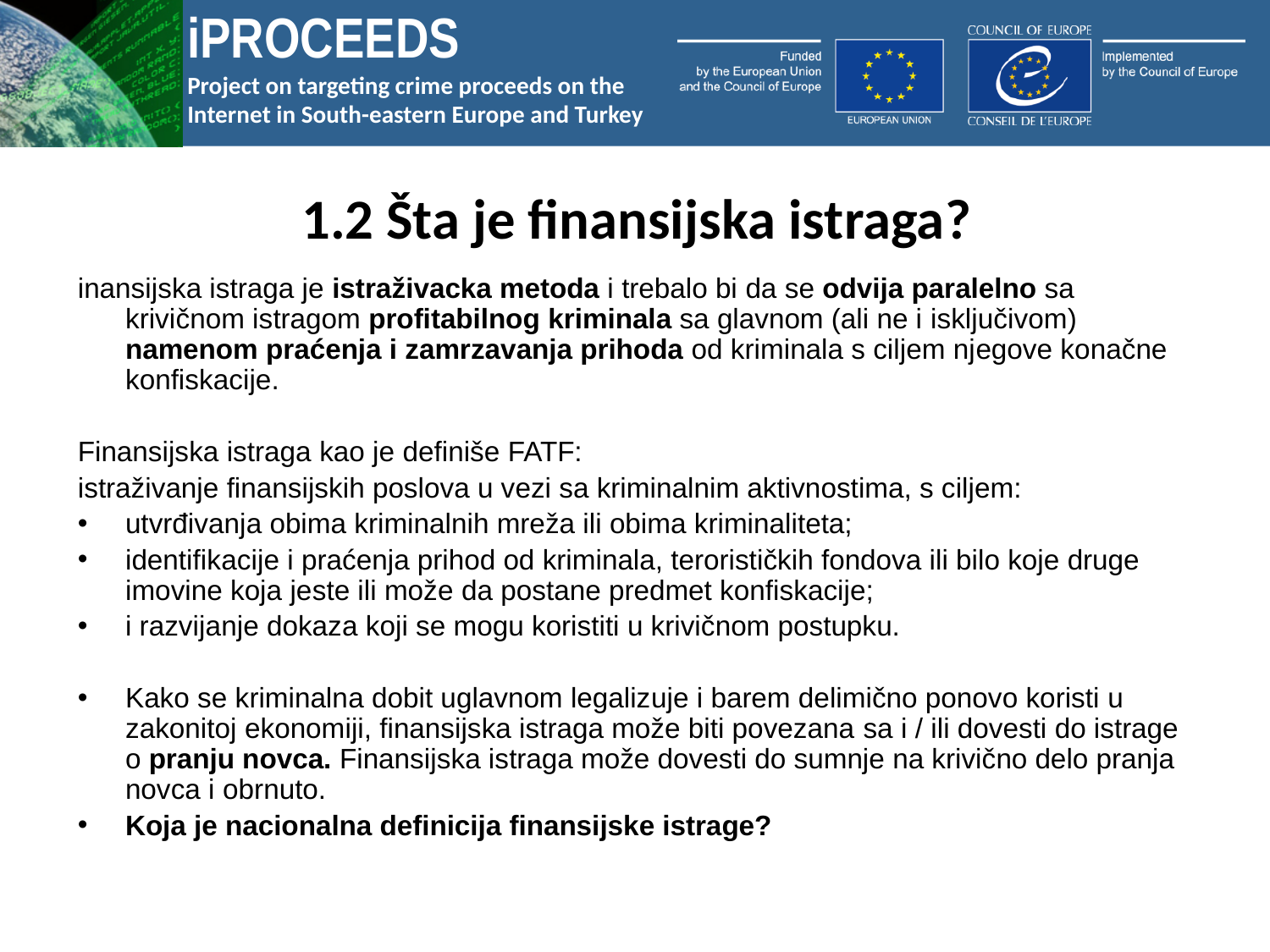

# 1.2 Šta je finansijska istraga?
inansijska istraga je istraživacka metoda i trebalo bi da se odvija paralelno sa krivičnom istragom profitabilnog kriminala sa glavnom (ali ne i isključivom) namenom praćenja i zamrzavanja prihoda od kriminala s ciljem njegove konačne konfiskacije.

Finansijska istraga kao je definiše FATF:
istraživanje finansijskih poslova u vezi sa kriminalnim aktivnostima, s ciljem:
utvrđivanja obima kriminalnih mreža ili obima kriminaliteta;
identifikacije i praćenja prihod od kriminala, terorističkih fondova ili bilo koje druge imovine koja jeste ili može da postane predmet konfiskacije;
i razvijanje dokaza koji se mogu koristiti u krivičnom postupku.

Kako se kriminalna dobit uglavnom legalizuje i barem delimično ponovo koristi u zakonitoj ekonomiji, finansijska istraga može biti povezana sa i / ili dovesti do istrage o pranju novca. Finansijska istraga može dovesti do sumnje na krivično delo pranja novca i obrnuto.
Koja je nacionalna definicija finansijske istrage?